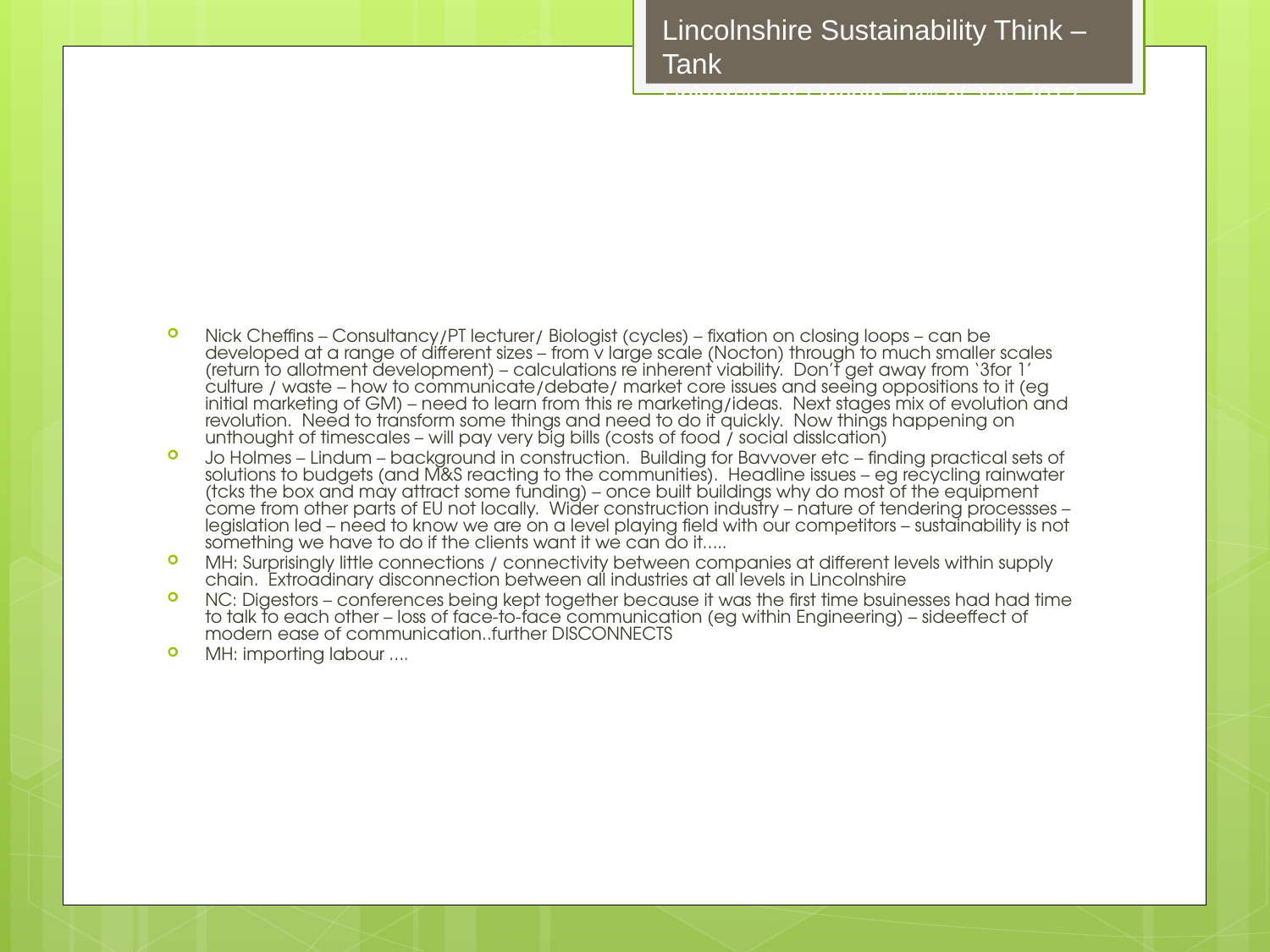

Nick Cheffins – Consultancy/PT lecturer/ Biologist (cycles) – fixation on closing loops – can be developed at a range of different sizes – from v large scale (Nocton) through to much smaller scales (return to allotment development) – calculations re inherent viability.  Don’t get away from ‘3for 1’ culture / waste – how to communicate/debate/ market core issues and seeing oppositions to it (eg initial marketing of GM) – need to learn from this re marketing/ideas.  Next stages mix of evolution and revolution.  Need to transform some things and need to do it quickly.  Now things happening on unthought of timescales – will pay very big bills (costs of food / social disslcation)
Jo Holmes – Lindum – background in construction.  Building for Bavvover etc – finding practical sets of solutions to budgets (and M&S reacting to the communities).  Headline issues – eg recycling rainwater (tcks the box and may attract some funding) – once built buildings why do most of the equipment come from other parts of EU not locally.  Wider construction industry – nature of tendering processses – legislation led – need to know we are on a level playing field with our competitors – sustainability is not something we have to do if the clients want it we can do it…..
MH: Surprisingly little connections / connectivity between companies at different levels within supply chain.  Extroadinary disconnection between all industries at all levels in Lincolnshire
NC: Digestors – conferences being kept together because it was the first time bsuinesses had had time to talk to each other – loss of face-to-face communication (eg within Engineering) – sideeffect of modern ease of communication..further DISCONNECTS
MH: importing labour ….